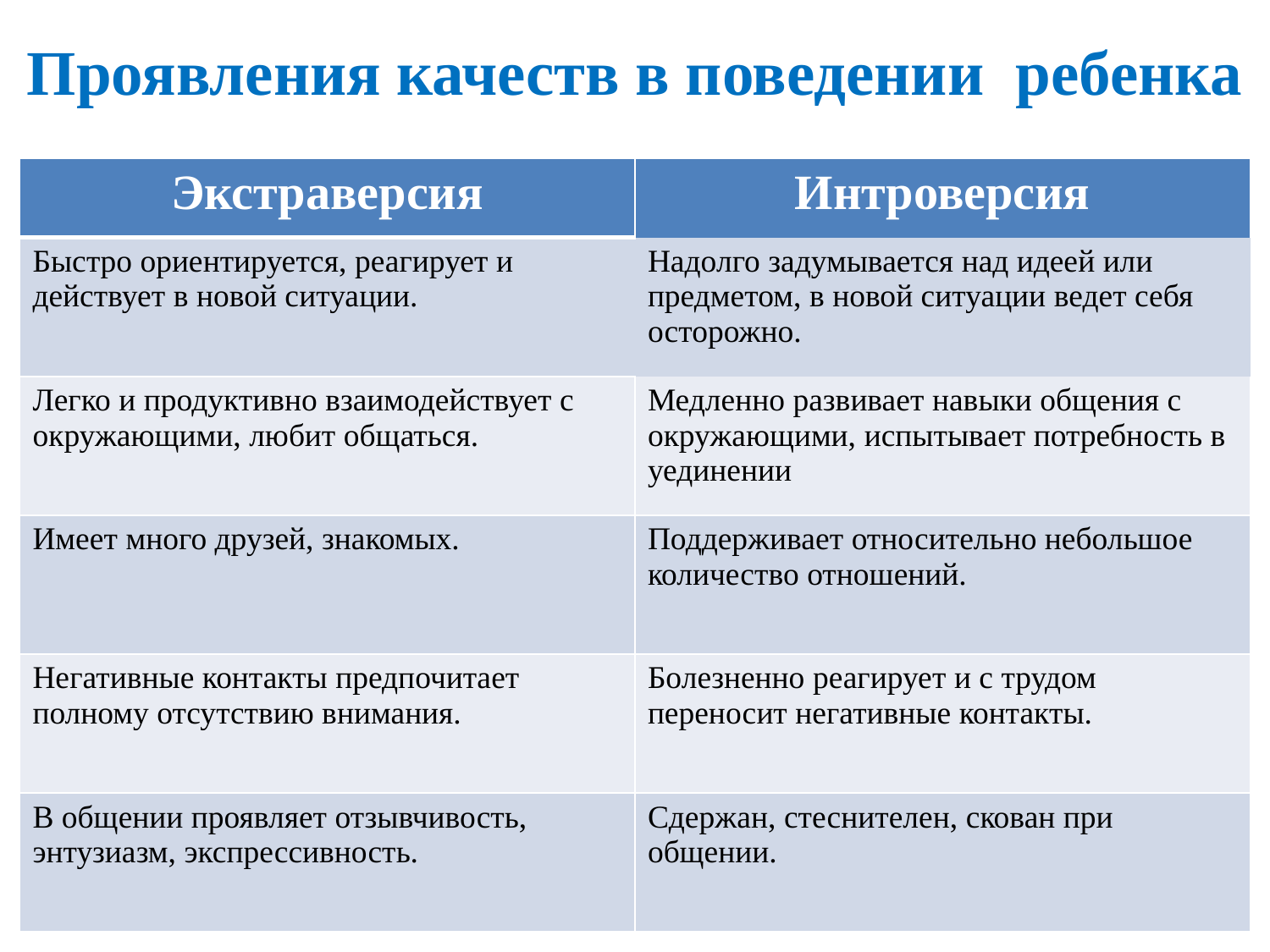

# Проявления качеств в поведении  ребенка
| Экстраверсия | Интроверсия |
| --- | --- |
| Быстро ориентируется, реагирует и действует в новой ситуации. | Надолго задумывается над идеей или предметом, в новой ситуации ведет себя осторожно. |
| Легко и продуктивно взаимодействует с окружающими, любит общаться. | Медленно развивает навыки общения с окружающими, испытывает потребность в уединении |
| Имеет много друзей, знакомых. | Поддерживает относительно небольшое количество отношений. |
| Негативные контакты предпочитает полному отсутствию внимания. | Болезненно реагирует и с трудом переносит негативные контакты. |
| В общении проявляет отзывчивость, энтузиазм, экспрессивность. | Сдержан, стеснителен, скован при общении. |